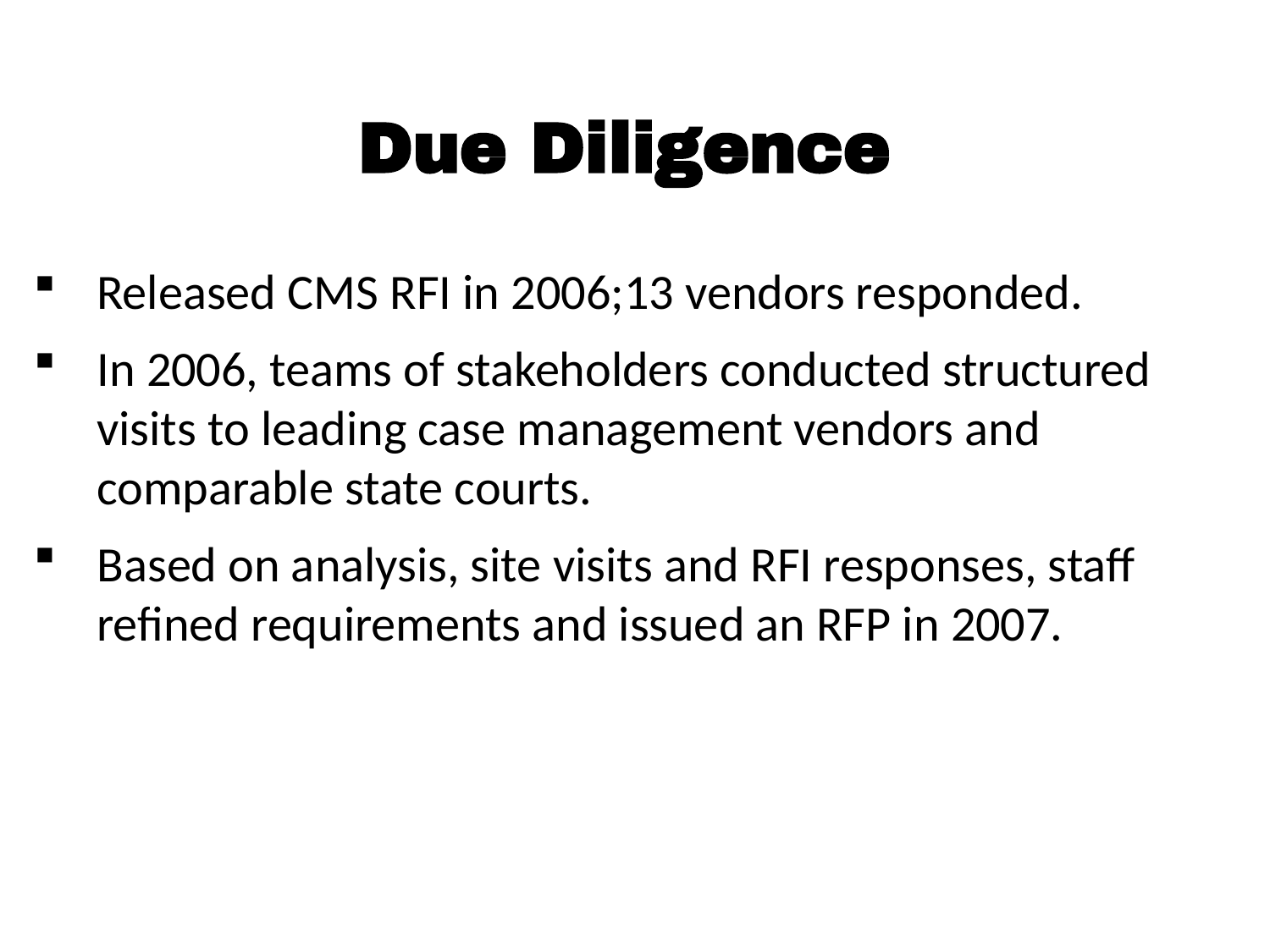

Planning and Analysis
Case Study #1:
New Mexico State Judiciary
Due Diligence
Released CMS RFI in 2006;13 vendors responded.
In 2006, teams of stakeholders conducted structured visits to leading case management vendors and comparable state courts.
Based on analysis, site visits and RFI responses, staff refined requirements and issued an RFP in 2007.